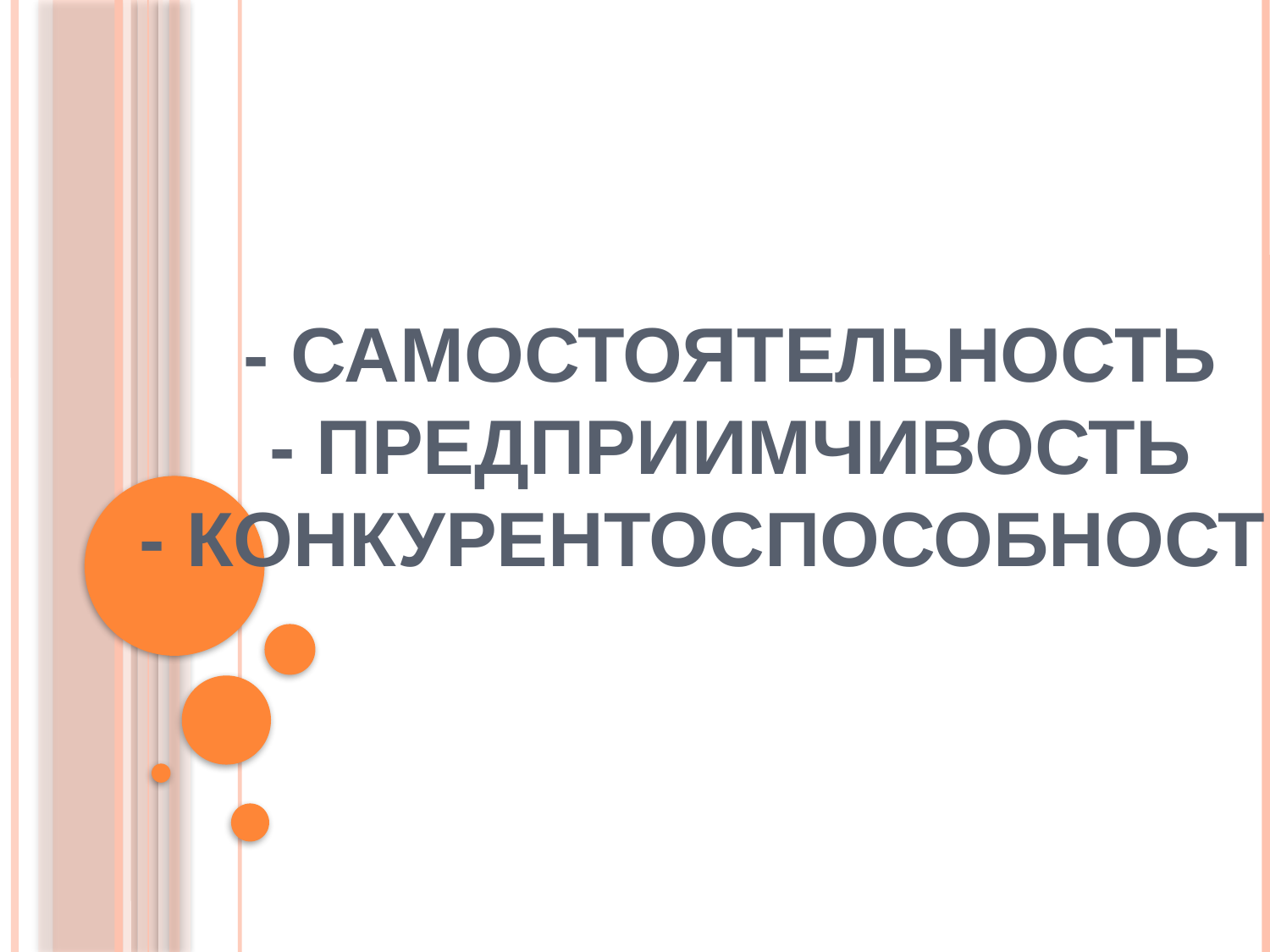

# - Самостоятельность - Предприимчивость - Конкурентоспособность